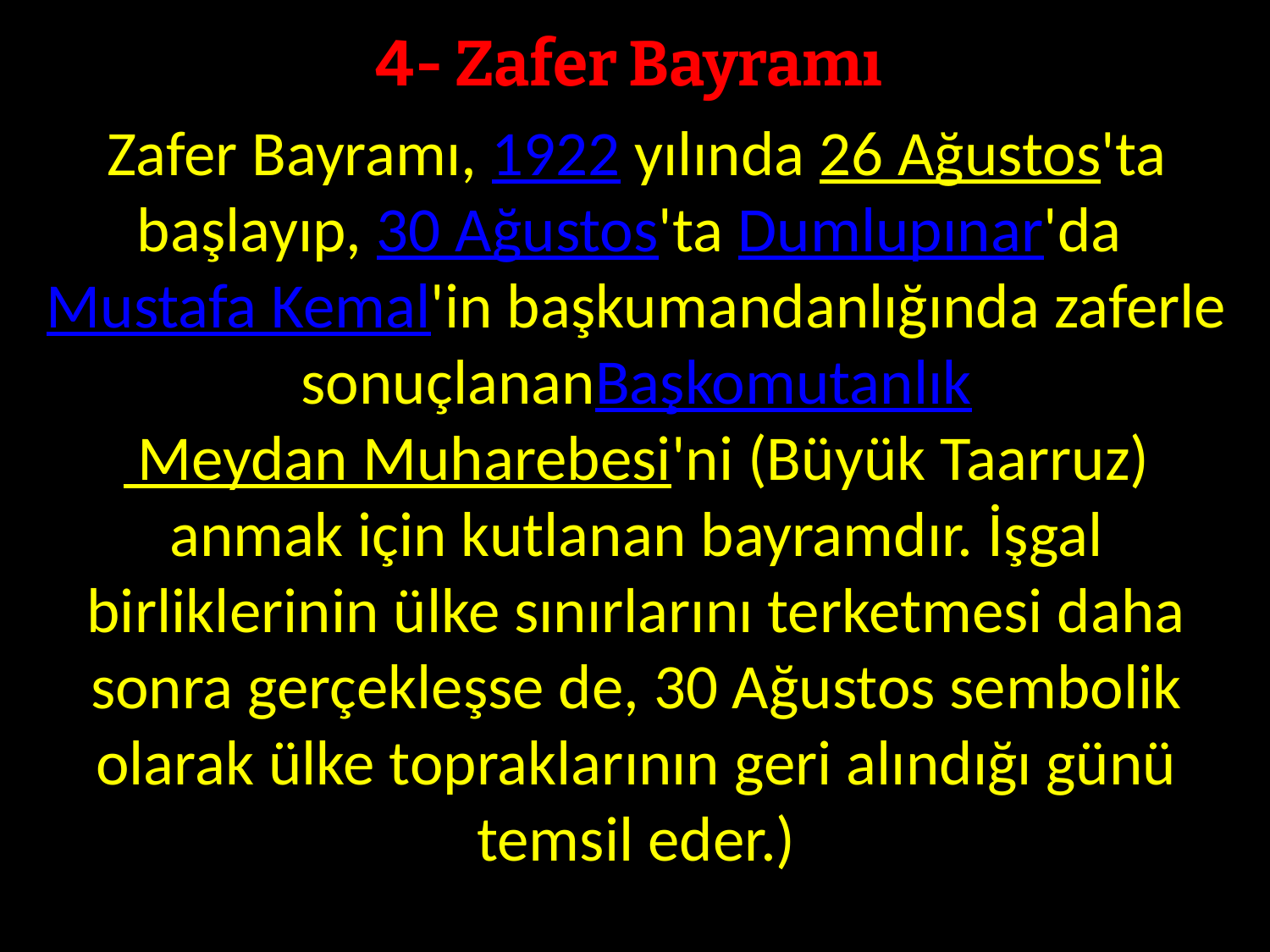

4- Zafer Bayramı
Zafer Bayramı, 1922 yılında 26 Ağustos'ta başlayıp, 30 Ağustos'ta Dumlupınar'da Mustafa Kemal'in başkumandanlığında zaferle sonuçlananBaşkomutanlık Meydan Muharebesi'ni (Büyük Taarruz) anmak için kutlanan bayramdır. İşgal birliklerinin ülke sınırlarını terketmesi daha sonra gerçekleşse de, 30 Ağustos sembolik olarak ülke topraklarının geri alındığı günü temsil eder.)
#

...www.sorubak.com...